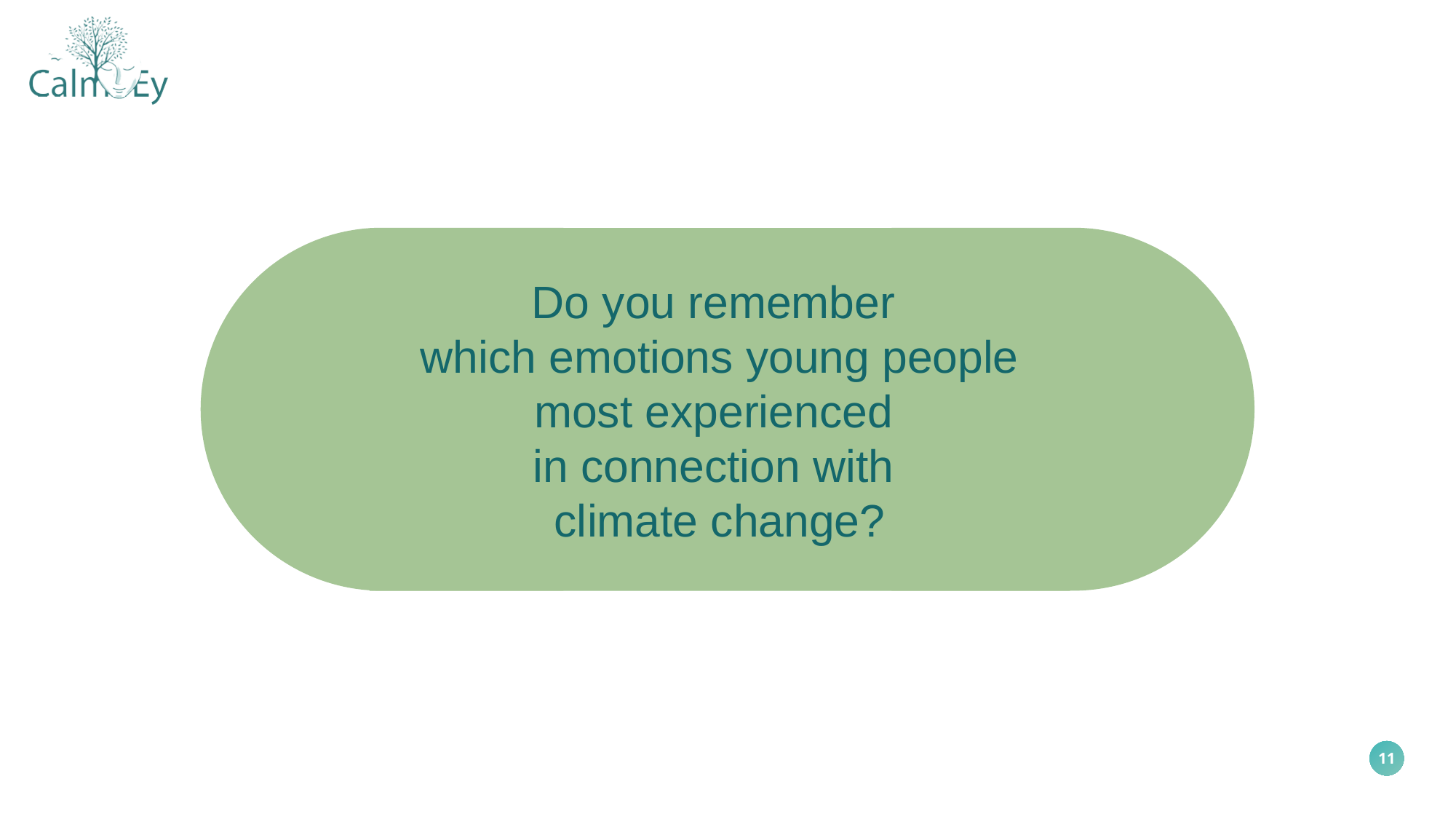

Do you remember
which emotions young people most experienced
in connection with
climate change?